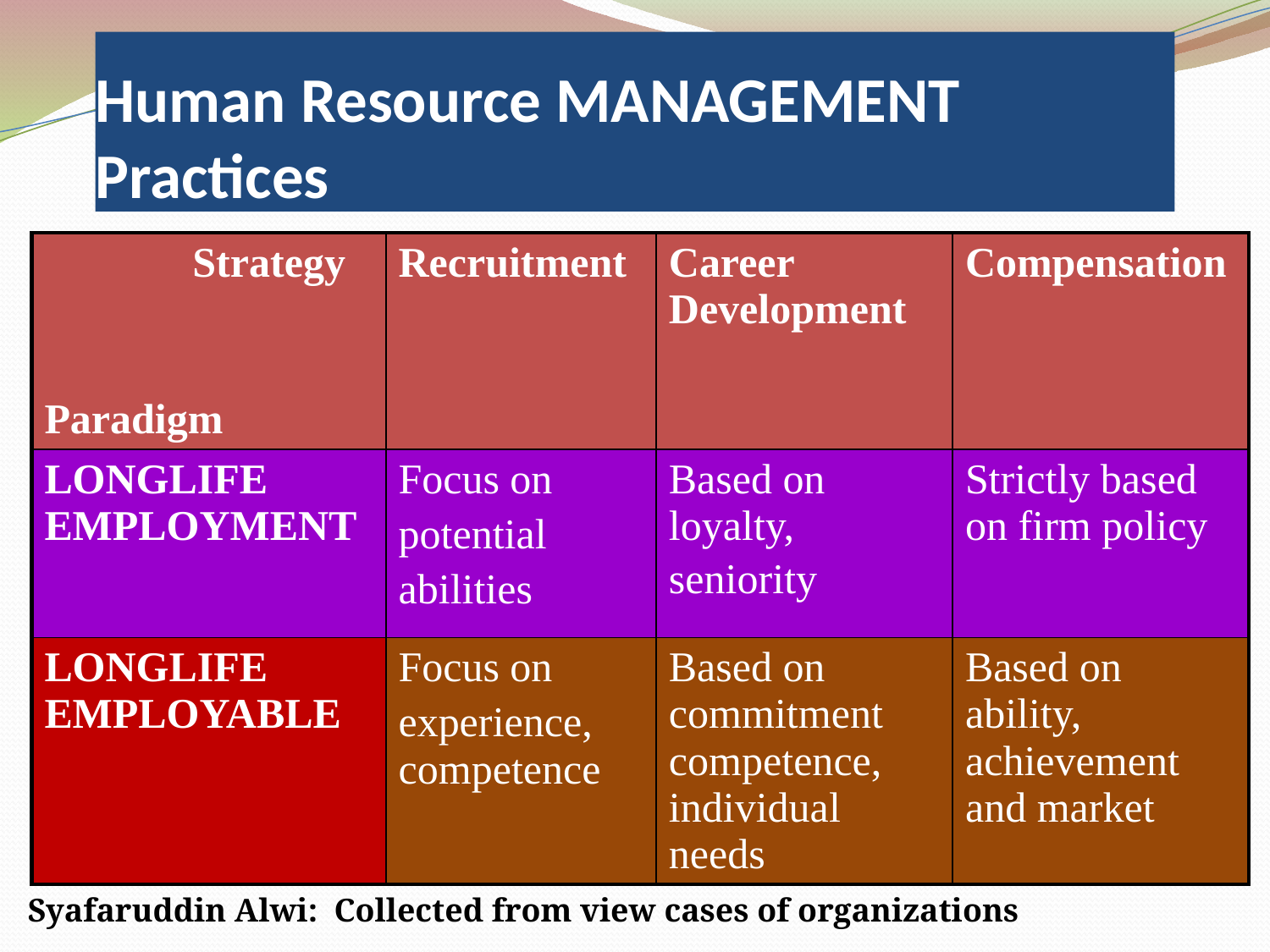

# Human Resource MANAGEMENT Practices
| Strategy Paradigm | Recruitment | Career Development | Compensation |
| --- | --- | --- | --- |
| LONGLIFE EMPLOYMENT | Focus on potential abilities | Based on loyalty, seniority | Strictly based on firm policy |
| LONGLIFE EMPLOYABLE | Focus on experience, competence | Based on commitment competence, individual needs | Based on ability, achievement and market |
Syafaruddin Alwi:  Collected from view cases of organizations